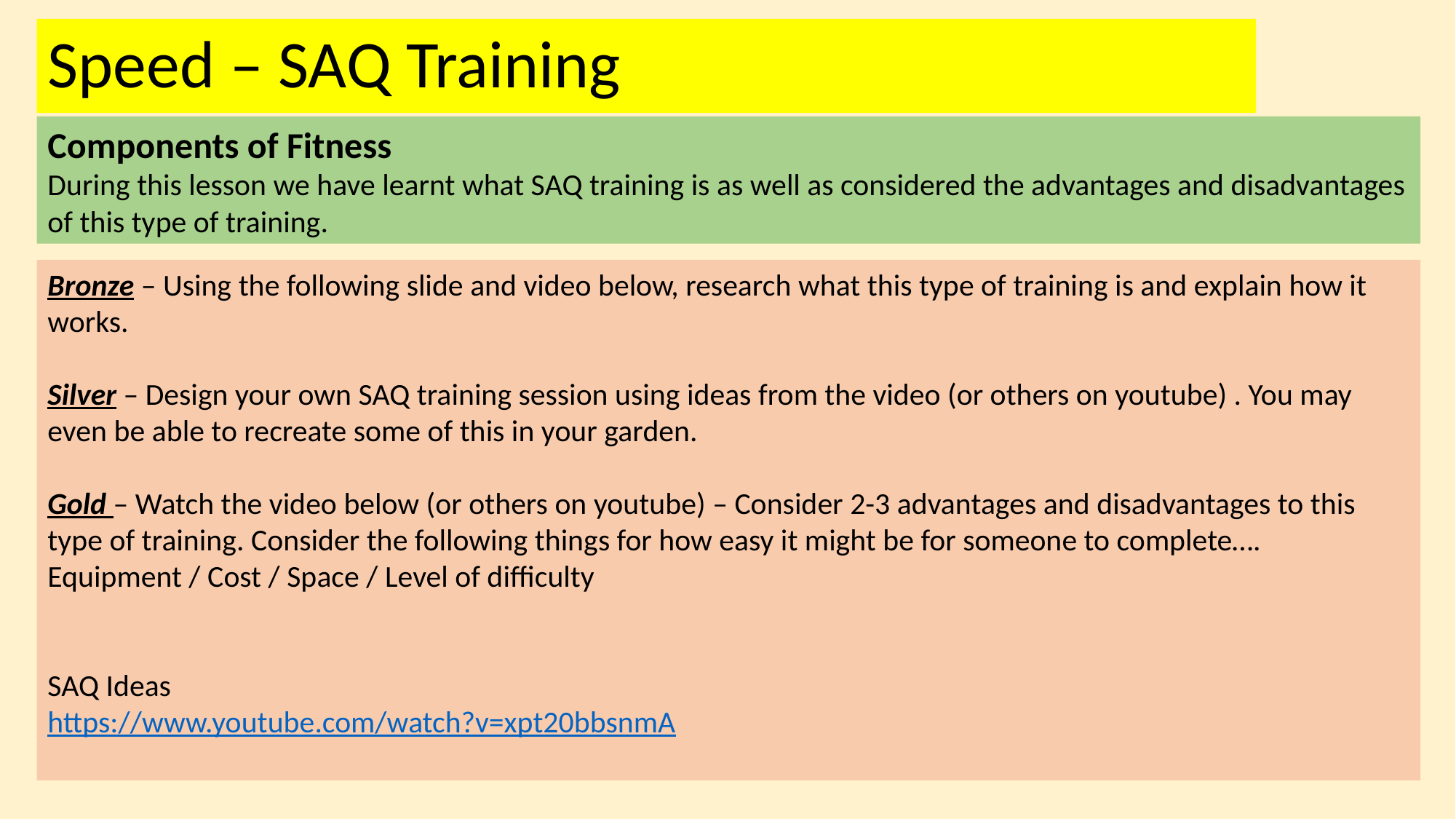

# Speed – SAQ Training
Components of Fitness
During this lesson we have learnt what SAQ training is as well as considered the advantages and disadvantages of this type of training.
Bronze – Using the following slide and video below, research what this type of training is and explain how it works.

Silver – Design your own SAQ training session using ideas from the video (or others on youtube) . You may even be able to recreate some of this in your garden.

Gold – Watch the video below (or others on youtube) – Consider 2-3 advantages and disadvantages to this type of training. Consider the following things for how easy it might be for someone to complete…. Equipment / Cost / Space / Level of difficulty

SAQ Ideas
https://www.youtube.com/watch?v=xpt20bbsnmA